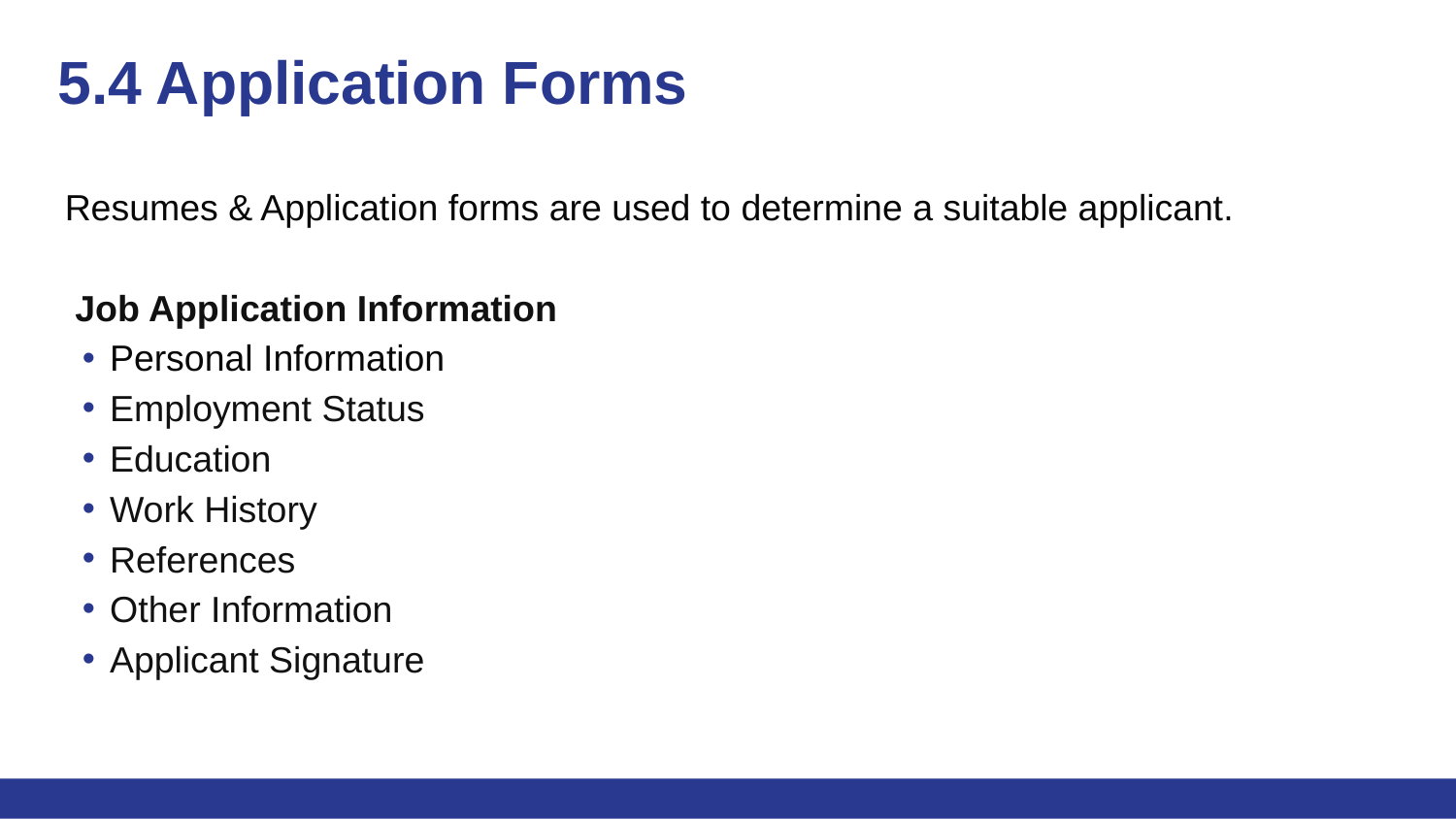

# 5.4 Application Forms
Resumes & Application forms are used to determine a suitable applicant.

 Job Application Information
Personal Information
Employment Status
Education
Work History
References
Other Information
Applicant Signature